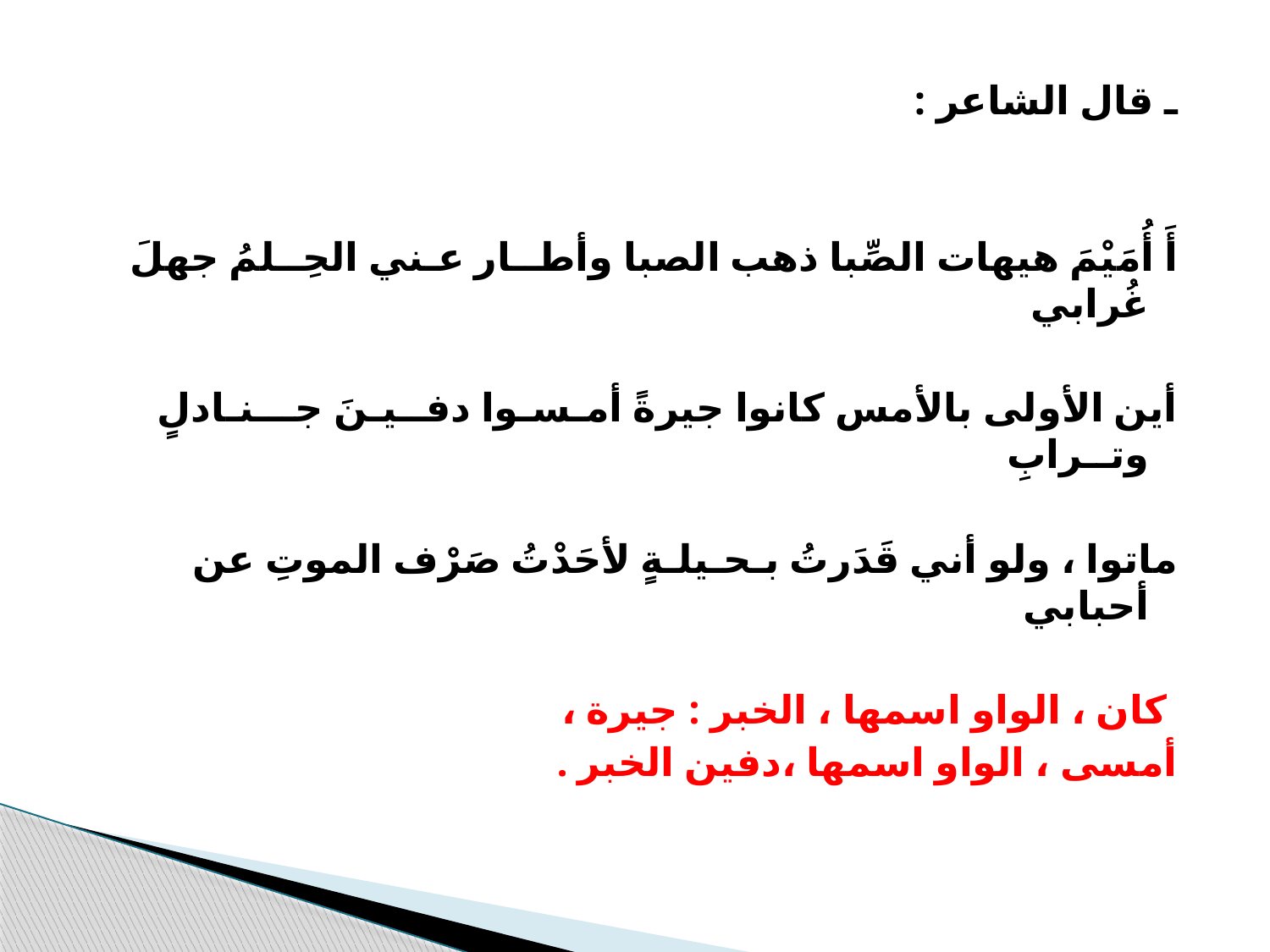

ـ قال الشاعر :

أَ أُمَيْمَ هيهات الصِّبا ذهب الصبا وأطــار عـني الحِــلمُ جهلَ غُرابي

أين الأولى بالأمس كانوا جيرةً أمـسـوا دفــيـنَ جـــنـادلٍ وتــرابِ

ماتوا ، ولو أني قَدَرتُ بـحـيلـةٍ لأحَدْتُ صَرْف الموتِ عن أحبابي

 كان ، الواو اسمها ، الخبر : جيرة ،
أمسى ، الواو اسمها ،دفين الخبر .